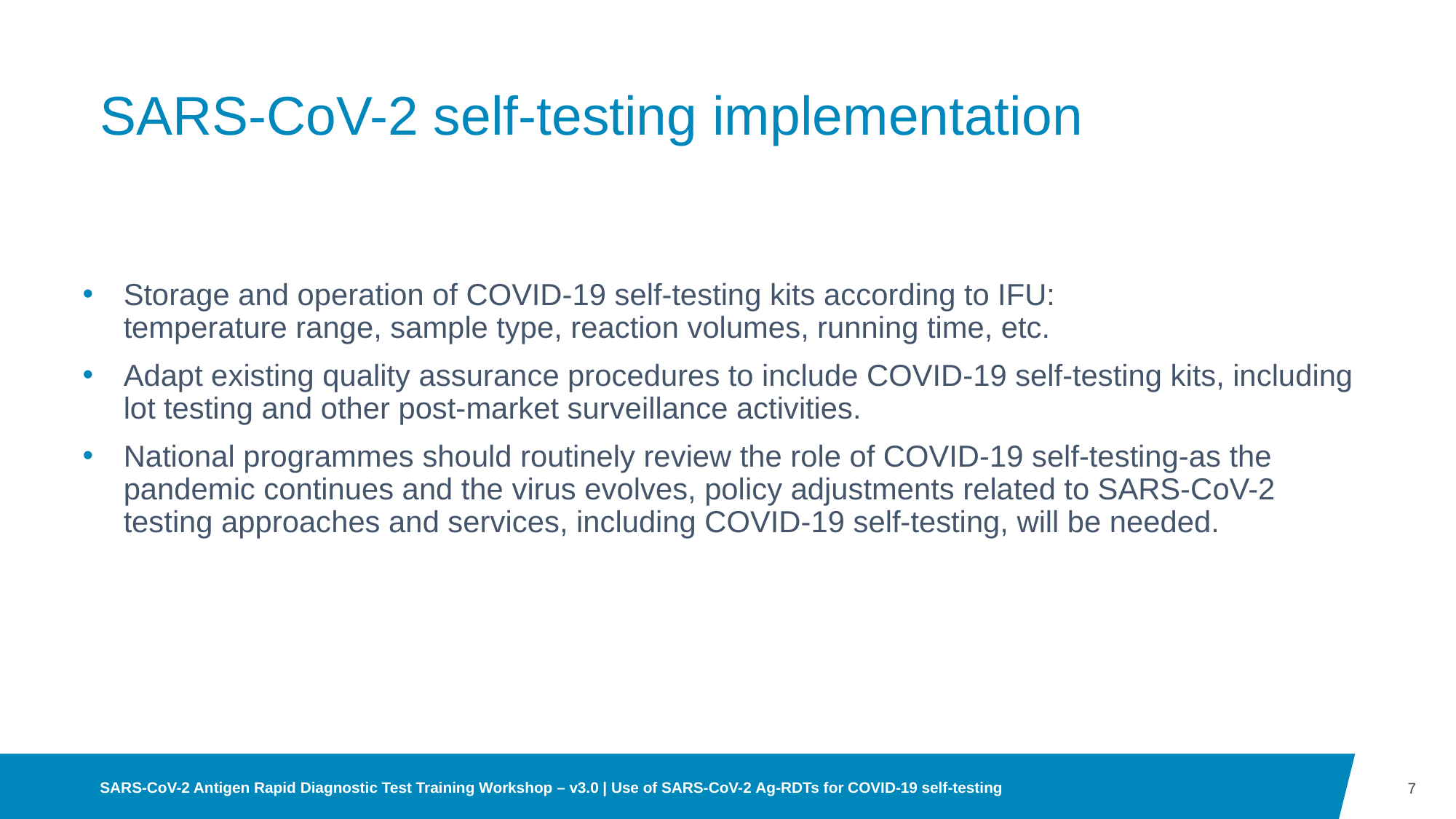

# SARS-CoV-2 self-testing implementation

Storage and operation of COVID-19 self-testing kits according to IFU: temperature range, sample type, reaction volumes, running time, etc.
Adapt existing quality assurance procedures to include COVID-19 self-testing kits, including lot testing and other post-market surveillance activities.
National programmes should routinely review the role of COVID-19 self-testing-as the pandemic continues and the virus evolves, policy adjustments related to SARS-CoV-2 testing approaches and services, including COVID-19 self-testing, will be needed.

7
SARS-CoV-2 Antigen Rapid Diagnostic Test Training Workshop – v3.0 | Use of SARS-CoV-2 Ag-RDTs for COVID-19 self-testing